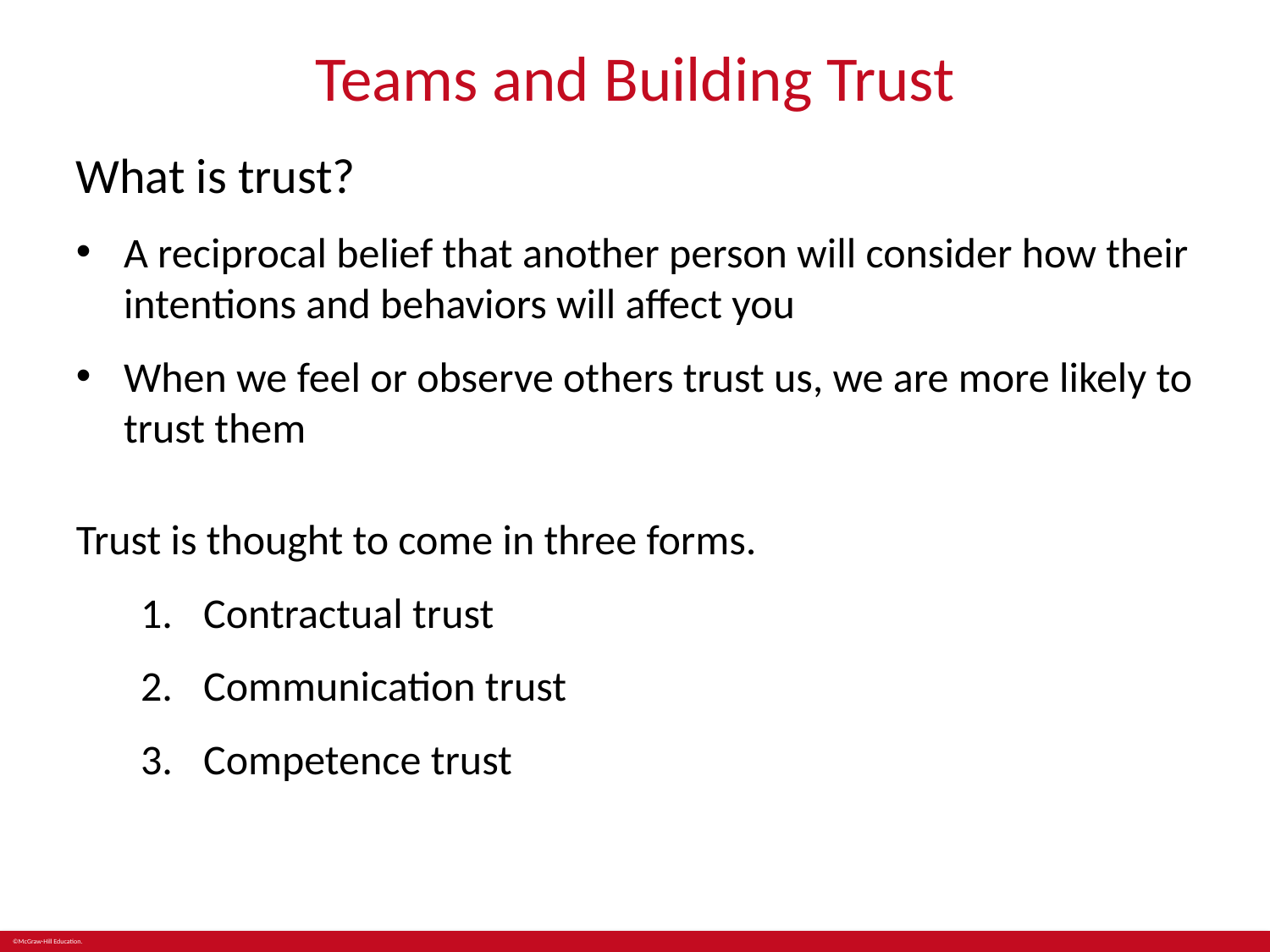

# Teams and Building Trust
What is trust?
A reciprocal belief that another person will consider how their intentions and behaviors will affect you
When we feel or observe others trust us, we are more likely to trust them

Trust is thought to come in three forms.
Contractual trust
Communication trust
Competence trust